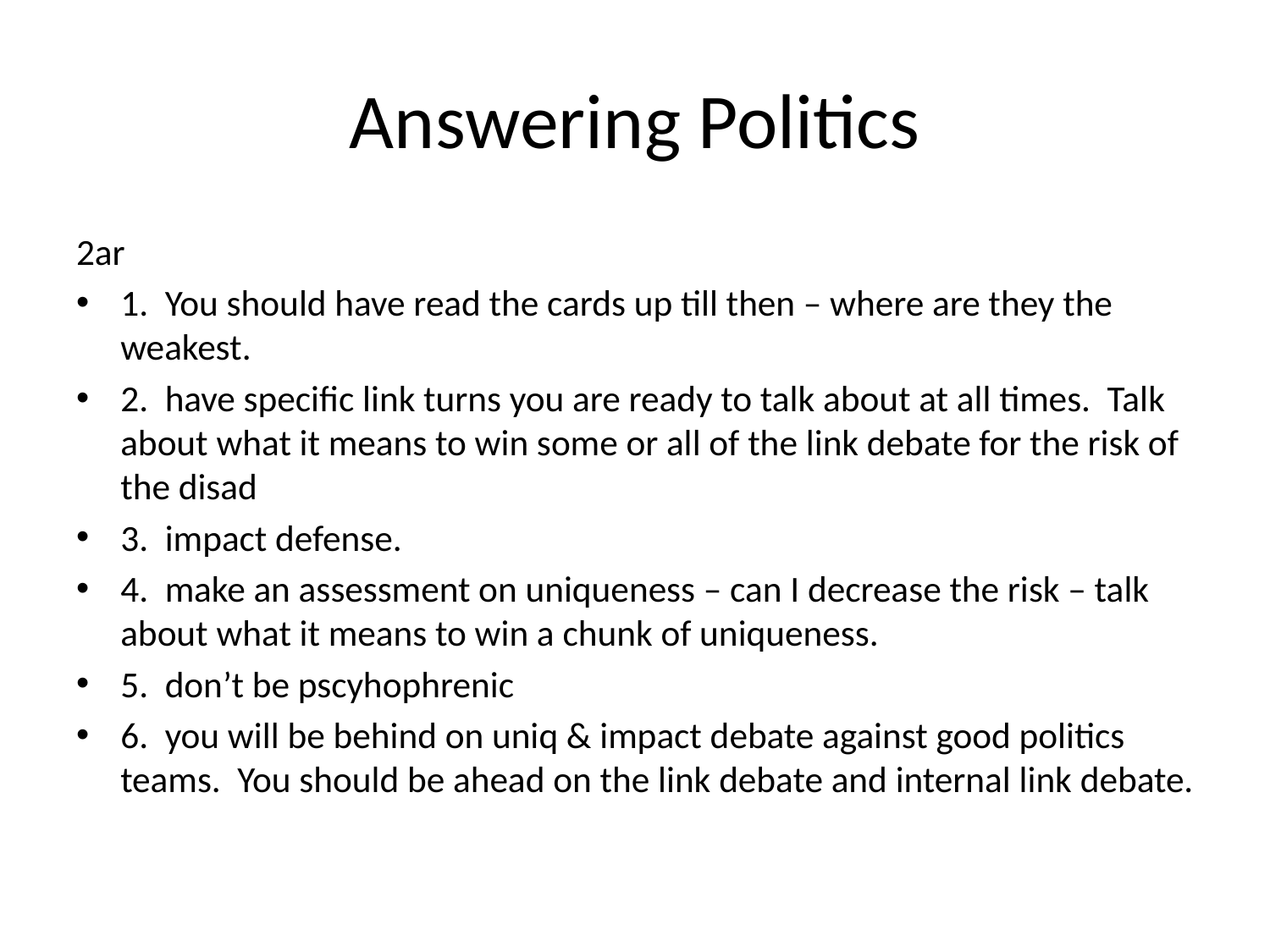

# Answering Politics
2ar
1.  You should have read the cards up till then – where are they the weakest.
2.  have specific link turns you are ready to talk about at all times.  Talk about what it means to win some or all of the link debate for the risk of the disad
3.  impact defense.
4.  make an assessment on uniqueness – can I decrease the risk – talk about what it means to win a chunk of uniqueness.
5.  don’t be pscyhophrenic
6.  you will be behind on uniq & impact debate against good politics teams.  You should be ahead on the link debate and internal link debate.